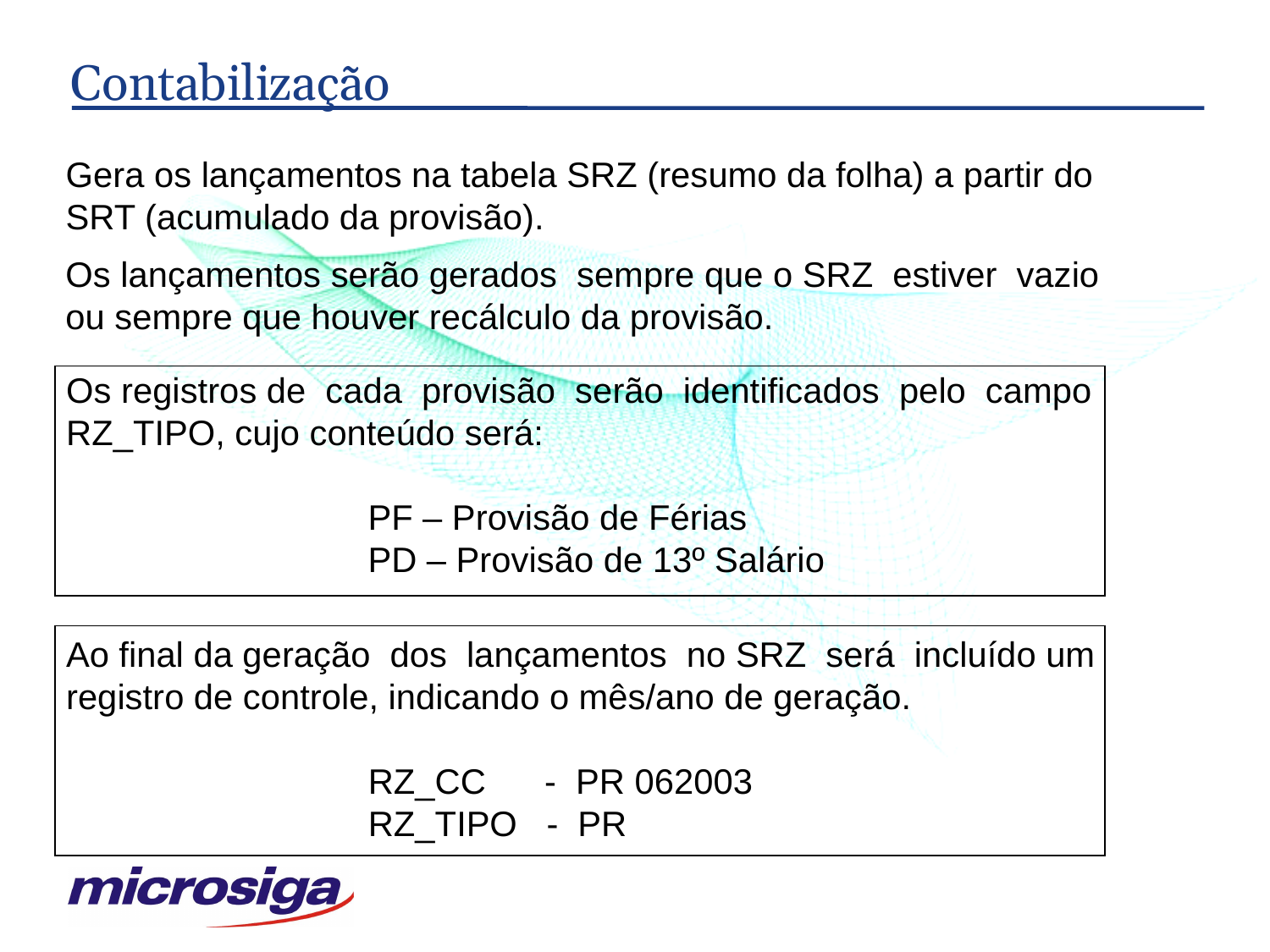

# Contabilização

Gera os lançamentos na tabela SRZ (resumo da folha) a partir do
SRT (acumulado da provisão).

Os lançamentos serão gerados  sempre que o SRZ  estiver  vazio
ou sempre que houver recálculo da provisão.
Os registros de  cada  provisão  serão  identificados  pelo  campo
RZ_TIPO, cujo conteúdo será:

                               PF – Provisão de Férias
                               PD – Provisão de 13º Salário

Ao final da geração  dos  lançamentos  no SRZ  será  incluído um
registro de controle, indicando o mês/ano de geração.

                               RZ_CC      -  PR 062003
                               RZ_TIPO   -  PR